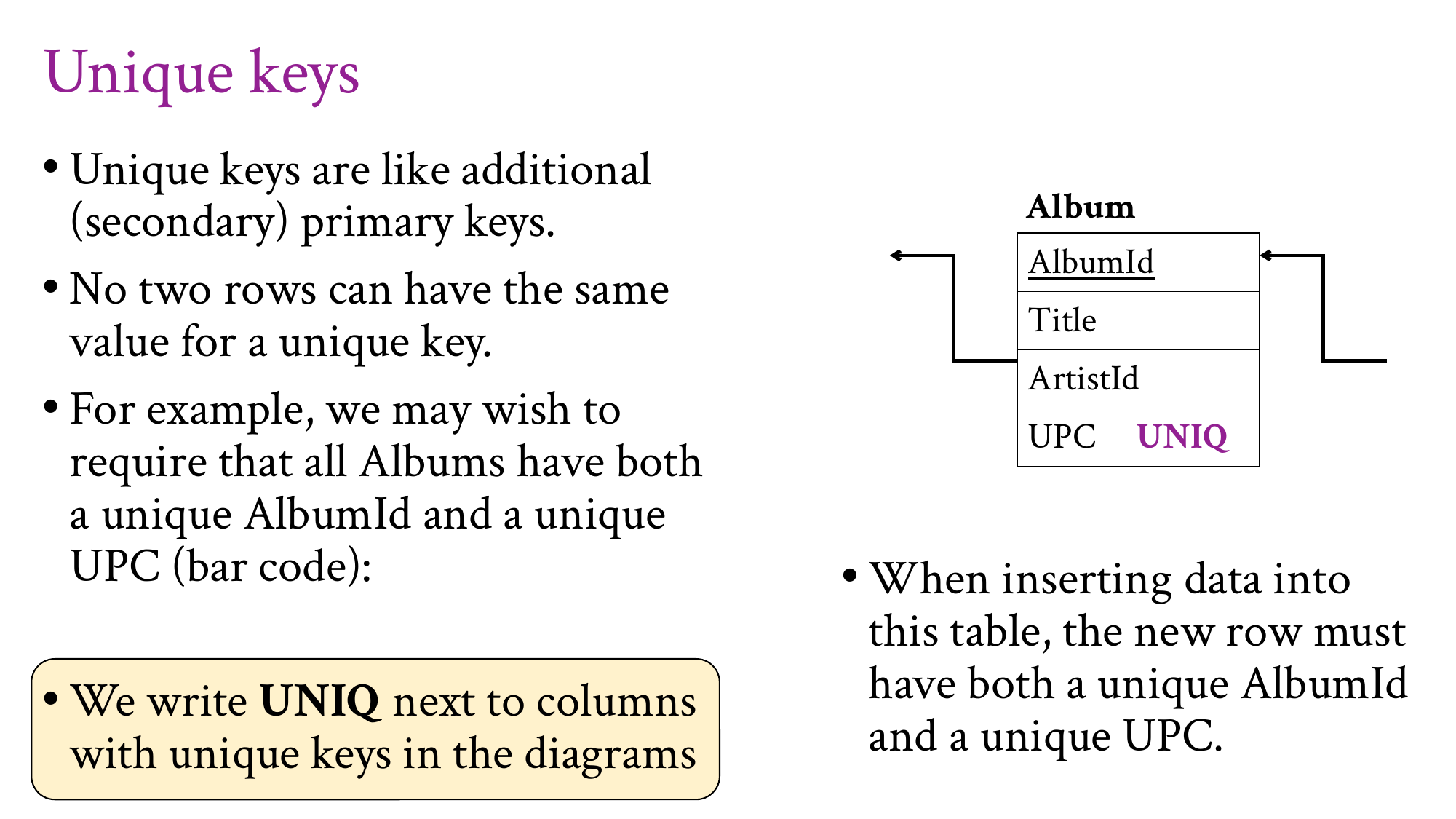

# Unique keys
Unique keys are like additional (secondary) primary keys.
No two rows can have the same value for a unique key.
For example, we may wish to require that all Albums have both a unique AlbumId and a unique UPC (bar code):

We write UNIQ next to columns with unique keys in the diagrams

Album
| AlbumId |
| --- |
| Title |
| ArtistId |
| UPC UNIQ |
When inserting data into this table, the new row must have both a unique AlbumId and a unique UPC.